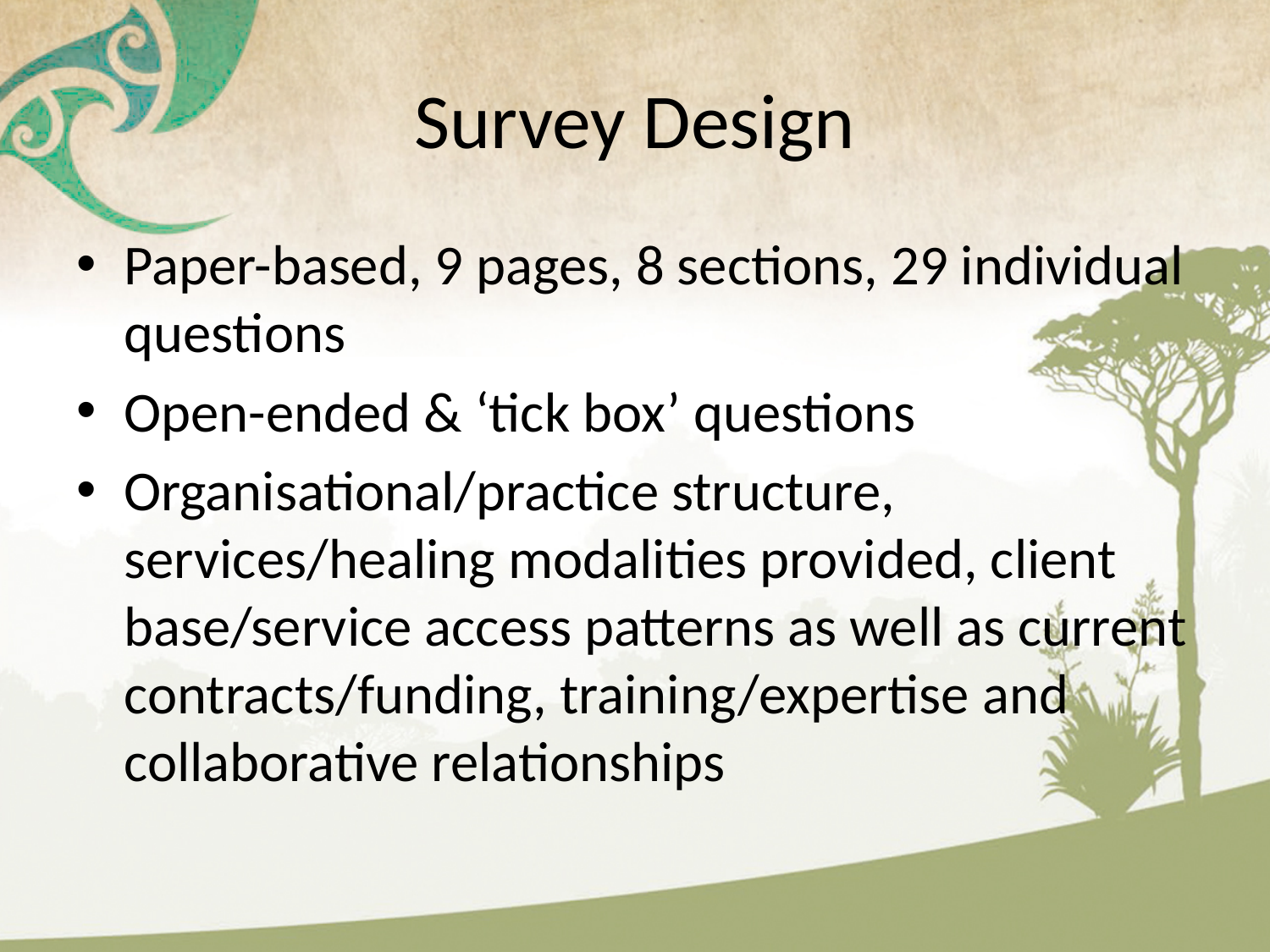

# Survey Design
Paper-based, 9 pages, 8 sections, 29 individual questions
Open-ended & ‘tick box’ questions
Organisational/practice structure, services/healing modalities provided, client base/service access patterns as well as current contracts/funding, training/expertise and collaborative relationships